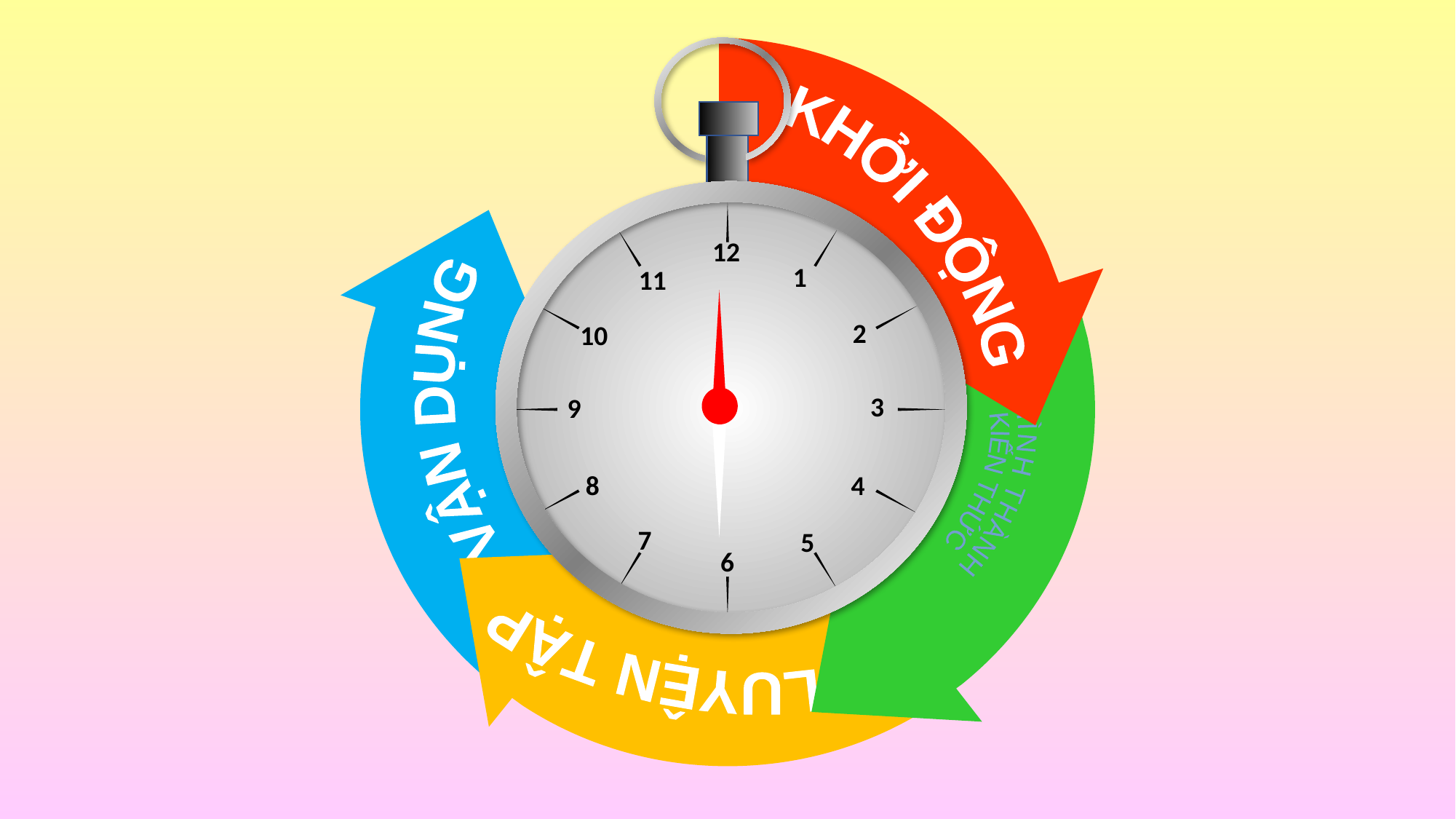

KHỞI ĐỘNG

VẬN DỤNG
12
1
11

2

HÌNH THÀNH
 KIẾN THỨC
10
3
9

4
8
LUYỆN TẬP

7
5
6